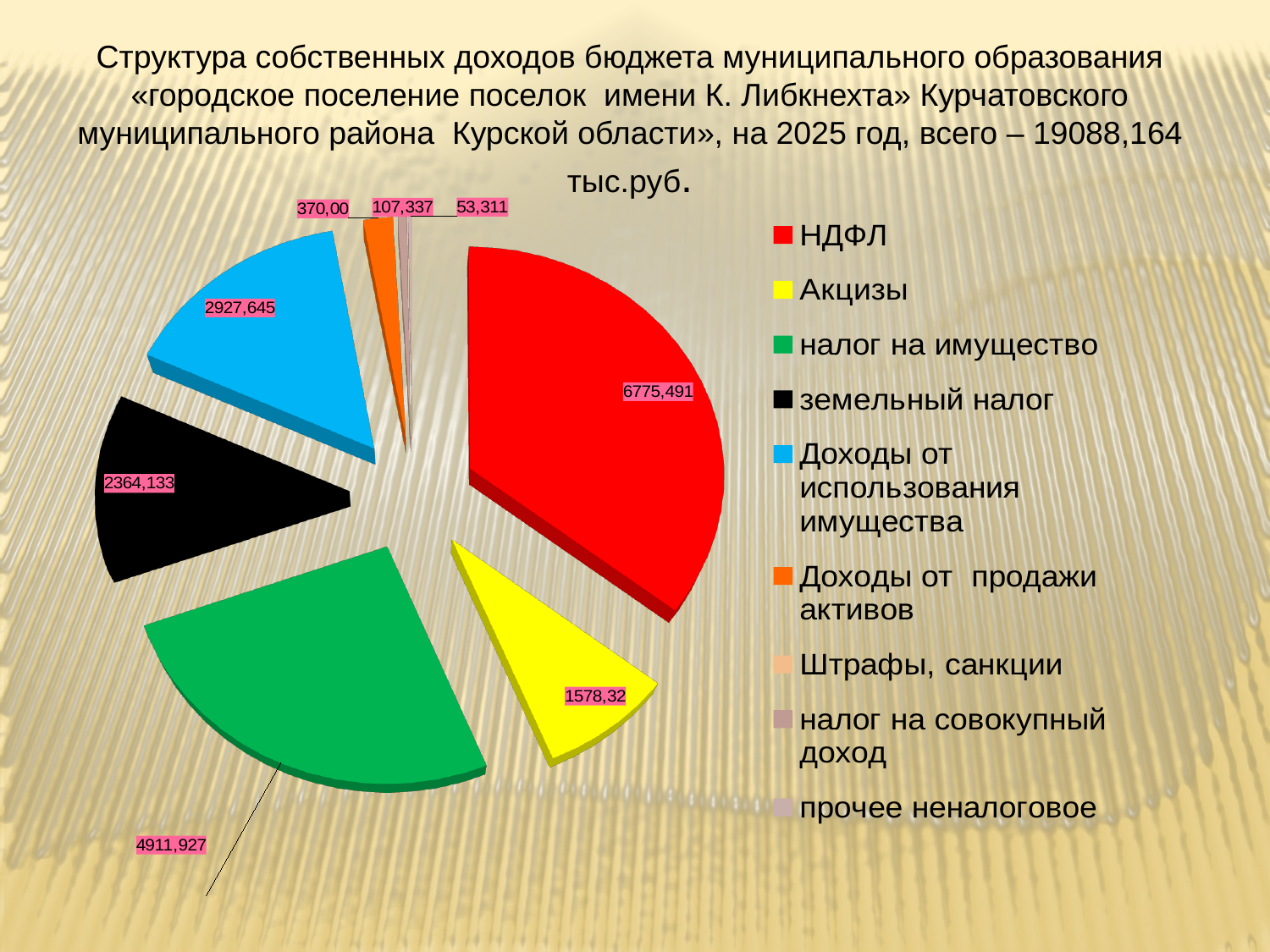

Структура собственных доходов бюджета муниципального образования «городское поселение поселок  имени К. Либкнехта» Курчатовского муниципального района  Курской области», на 2025 год, всего – 19088,164 тыс.руб.

[unsupported chart]